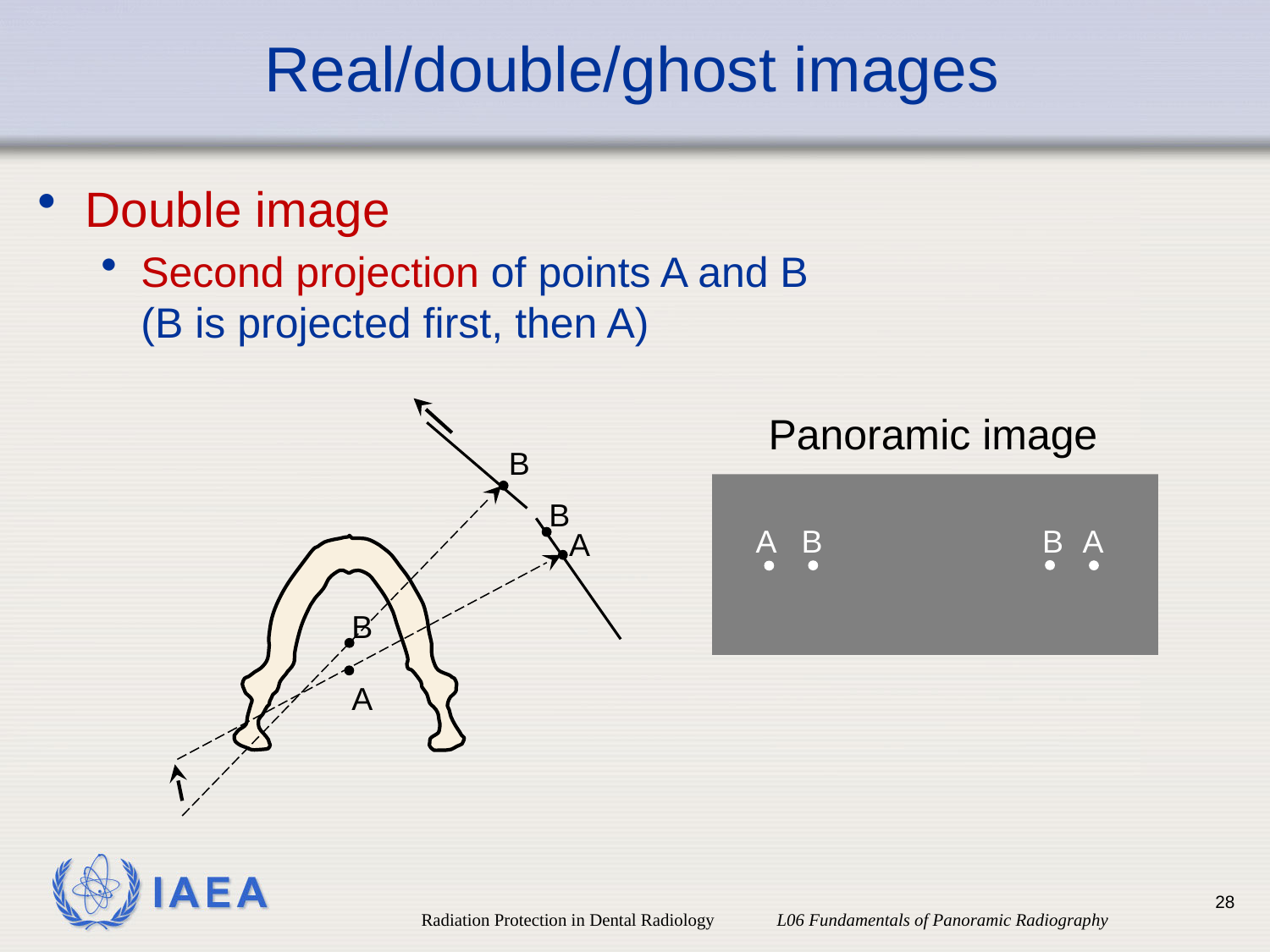

# Real/double/ghost images
Double image
Second projection of points A and B
(B is projected first, then A)

Panoramic image
B

B
B
A
A
B
A

B

A
28
Radiation Protection in Dental Radiology              L06 Fundamentals of Panoramic Radiography